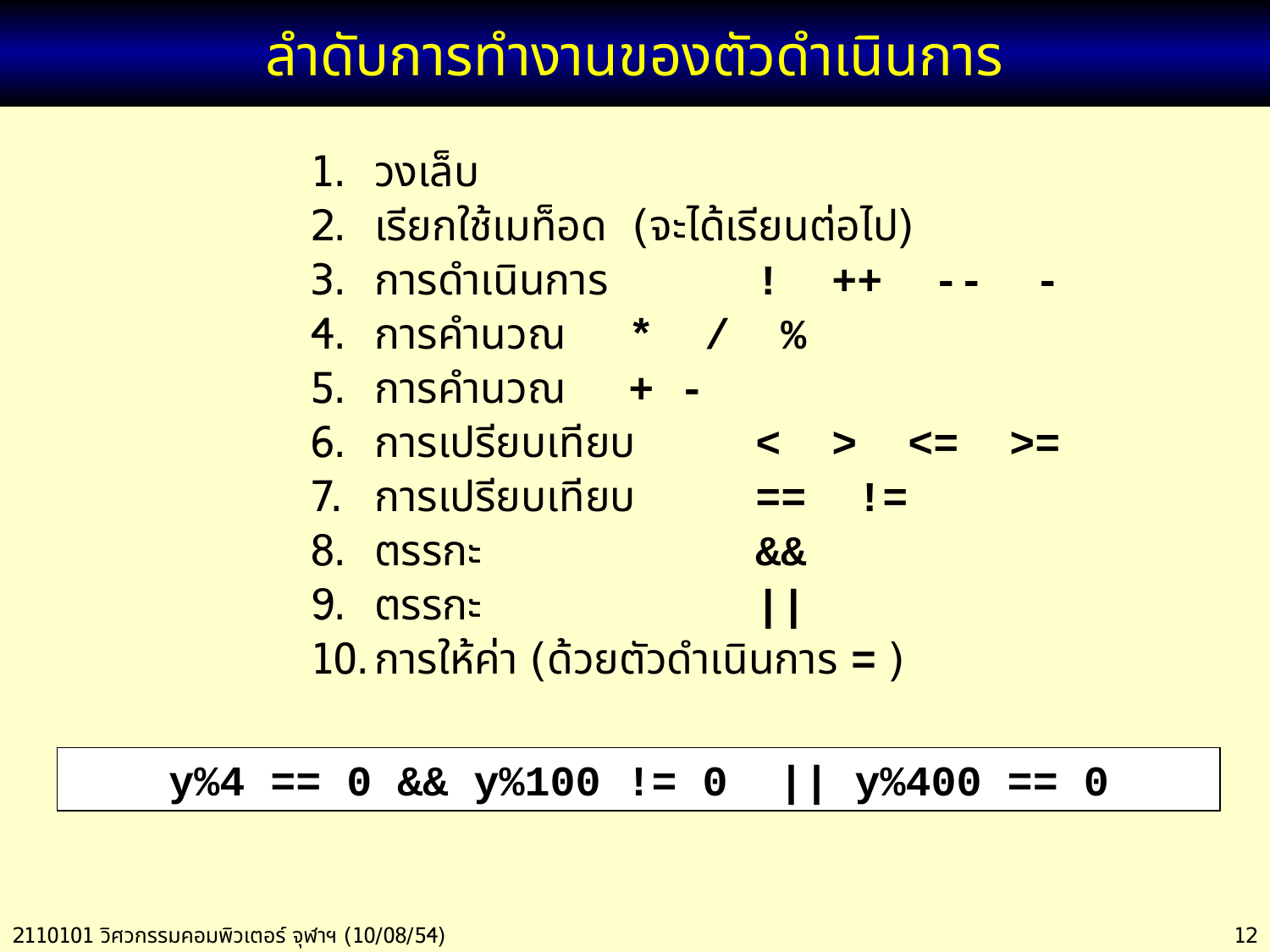

# ลำดับการทำงานของตัวดำเนินการ
วงเล็บ
เรียกใช้เมท็อด  (จะได้เรียนต่อไป)
การดำเนินการ  	!  ++  --  -
การคำนวณ  	*  /  %
การคำนวณ  	+ -
การเปรียบเทียบ  	<  >  <=  >=
การเปรียบเทียบ  	==  !=
ตรรกะ   		&&
ตรรกะ   		||
การให้ค่า (ด้วยตัวดำเนินการ = )
y%4 == 0 && y%100 != 0  || y%400 == 0